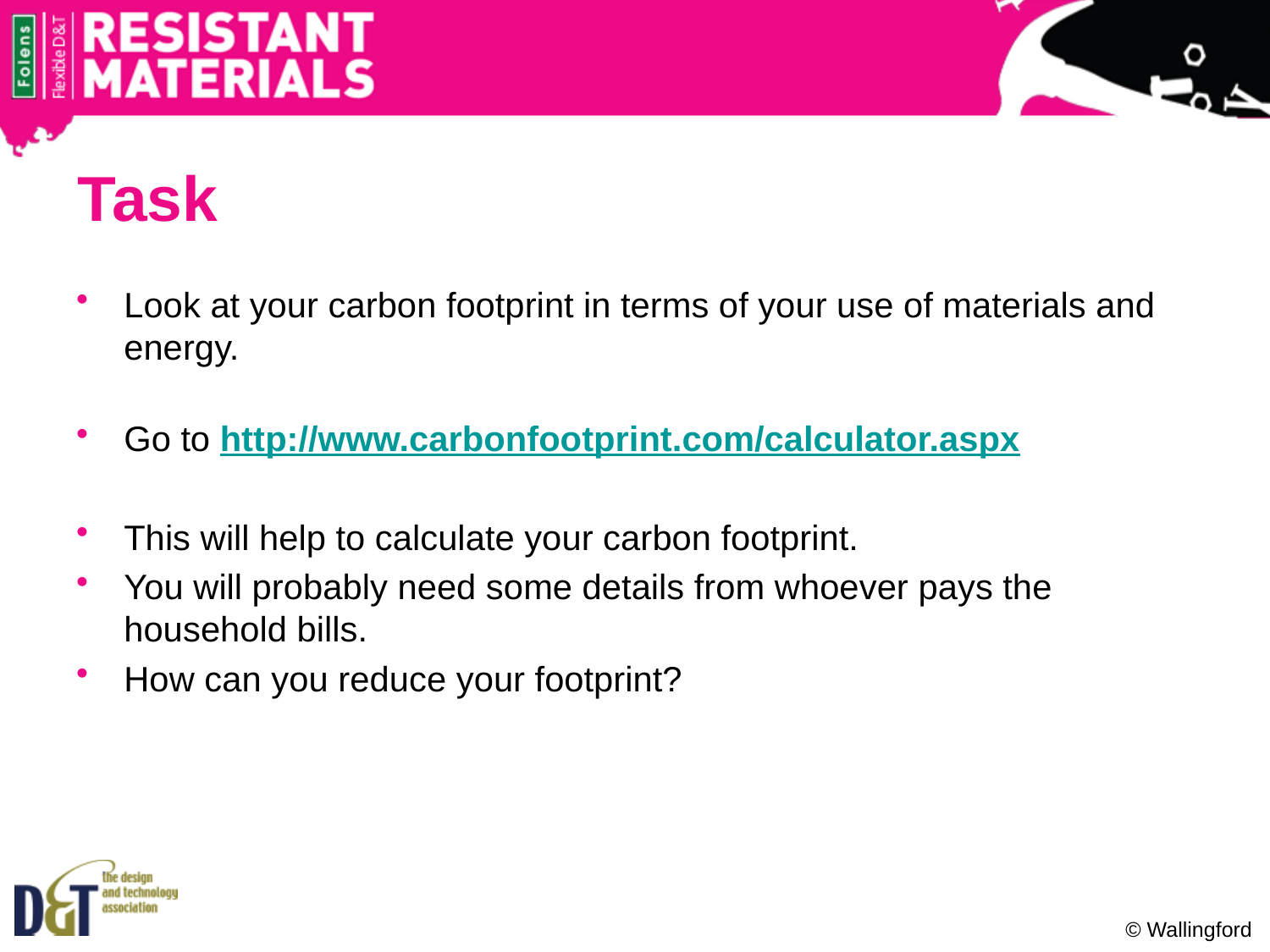

# Task
Look at your carbon footprint in terms of your use of materials and energy.

Go to http://www.carbonfootprint.com/calculator.aspx

This will help to calculate your carbon footprint.
You will probably need some details from whoever pays the household bills.
How can you reduce your footprint?
© Wallingford